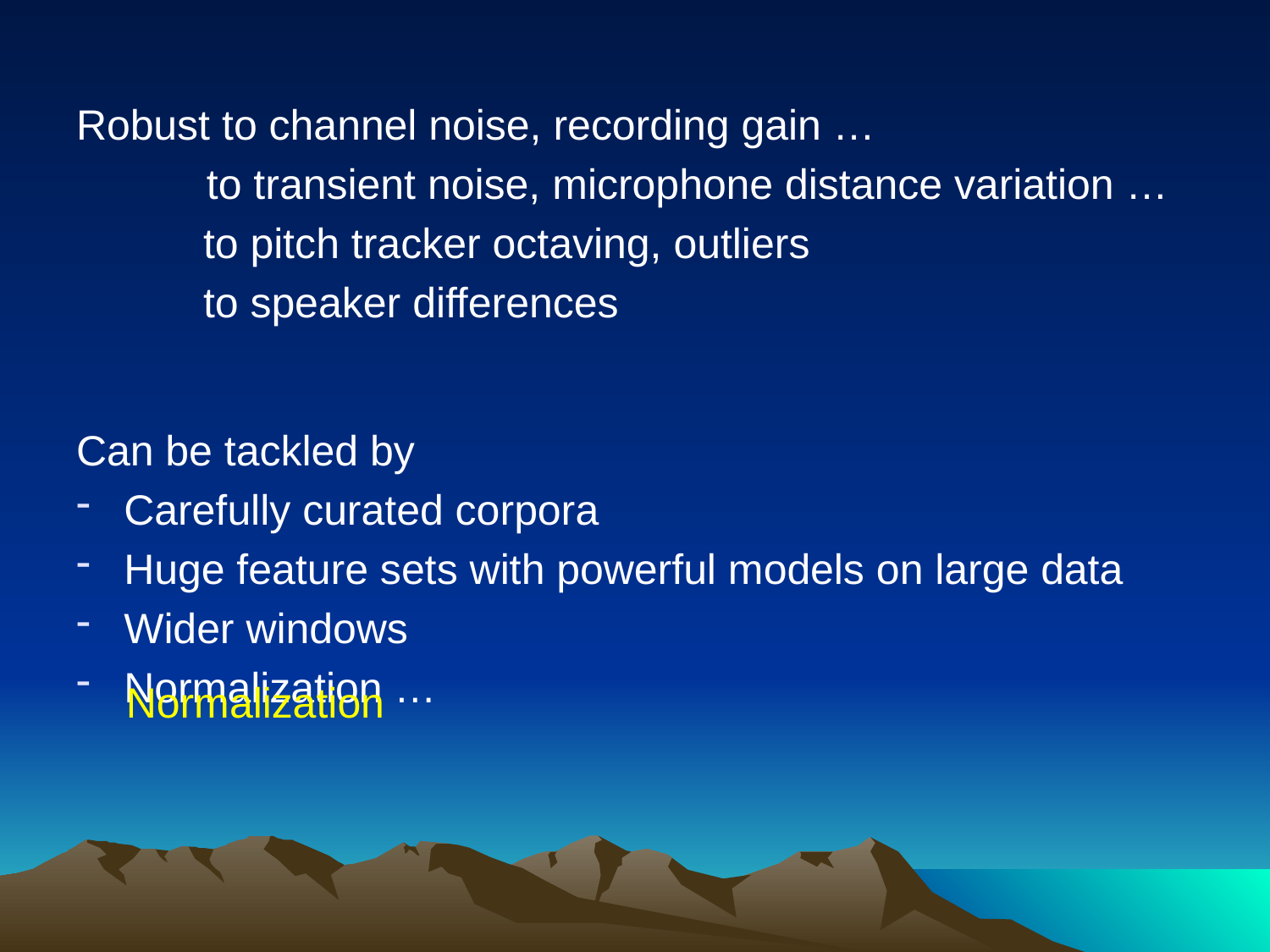

Robust to channel noise, recording gain …
           to transient noise, microphone distance variation …
	to pitch tracker octaving, outliers
	to speaker differences

Can be tackled by
Carefully curated corpora
Huge feature sets with powerful models on large data
Wider windows
Normalization …
Normalization